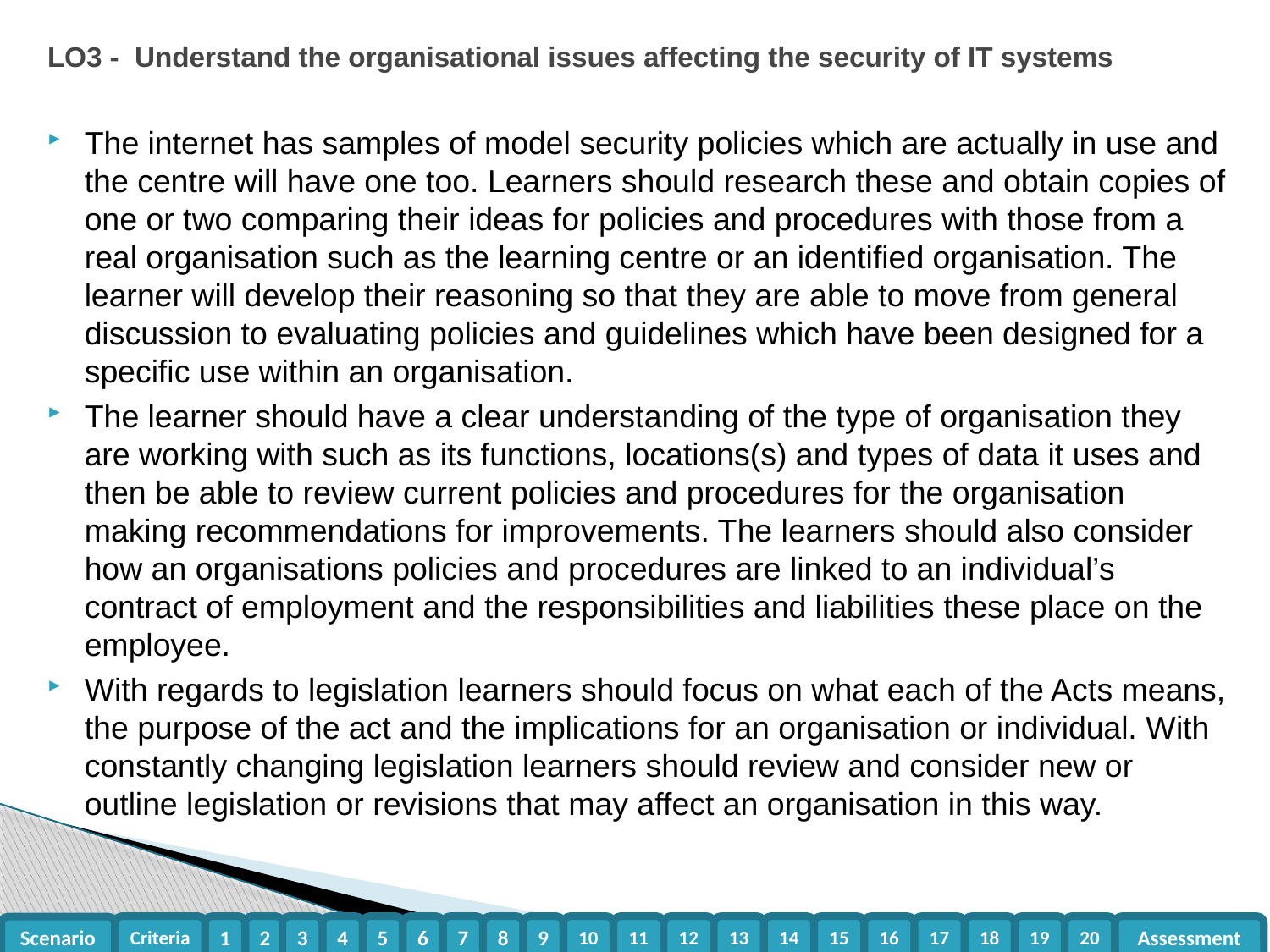

# LO3 -  Understand the organisational issues affecting the security of IT systems
The internet has samples of model security policies which are actually in use and the centre will have one too. Learners should research these and obtain copies of one or two comparing their ideas for policies and procedures with those from a real organisation such as the learning centre or an identified organisation. The learner will develop their reasoning so that they are able to move from general discussion to evaluating policies and guidelines which have been designed for a specific use within an organisation.
The learner should have a clear understanding of the type of organisation they are working with such as its functions, locations(s) and types of data it uses and then be able to review current policies and procedures for the organisation making recommendations for improvements. The learners should also consider how an organisations policies and procedures are linked to an individual’s contract of employment and the responsibilities and liabilities these place on the employee.
With regards to legislation learners should focus on what each of the Acts means, the purpose of the act and the implications for an organisation or individual. With constantly changing legislation learners should review and consider new or outline legislation or revisions that may affect an organisation in this way.